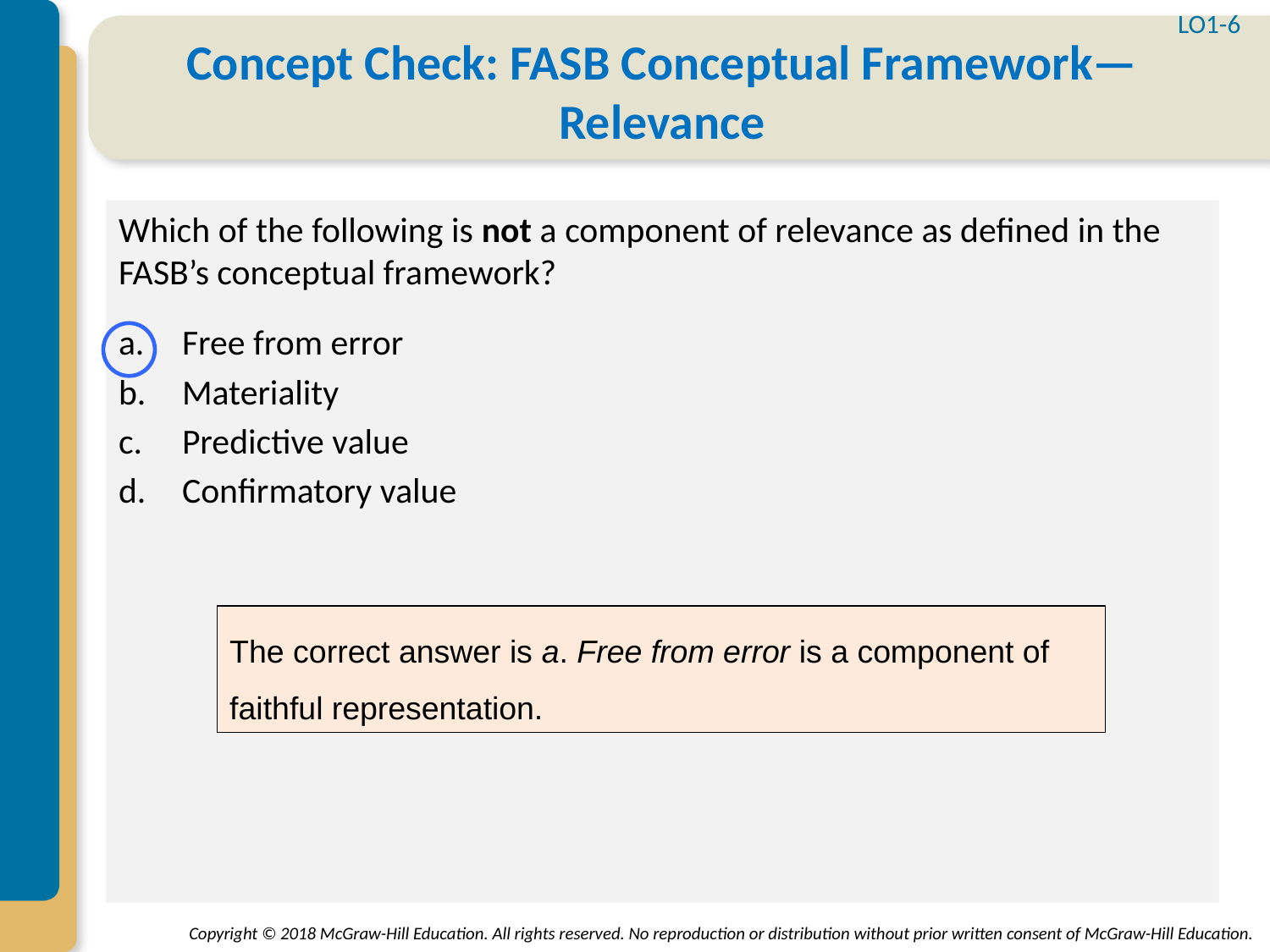

LO1-6
# Concept Check: FASB Conceptual Framework—Relevance
Which of the following is not a component of relevance as defined in the FASB’s conceptual framework?
Free from error
Materiality
Predictive value
Confirmatory value

The correct answer is a. Free from error is a component of faithful representation.